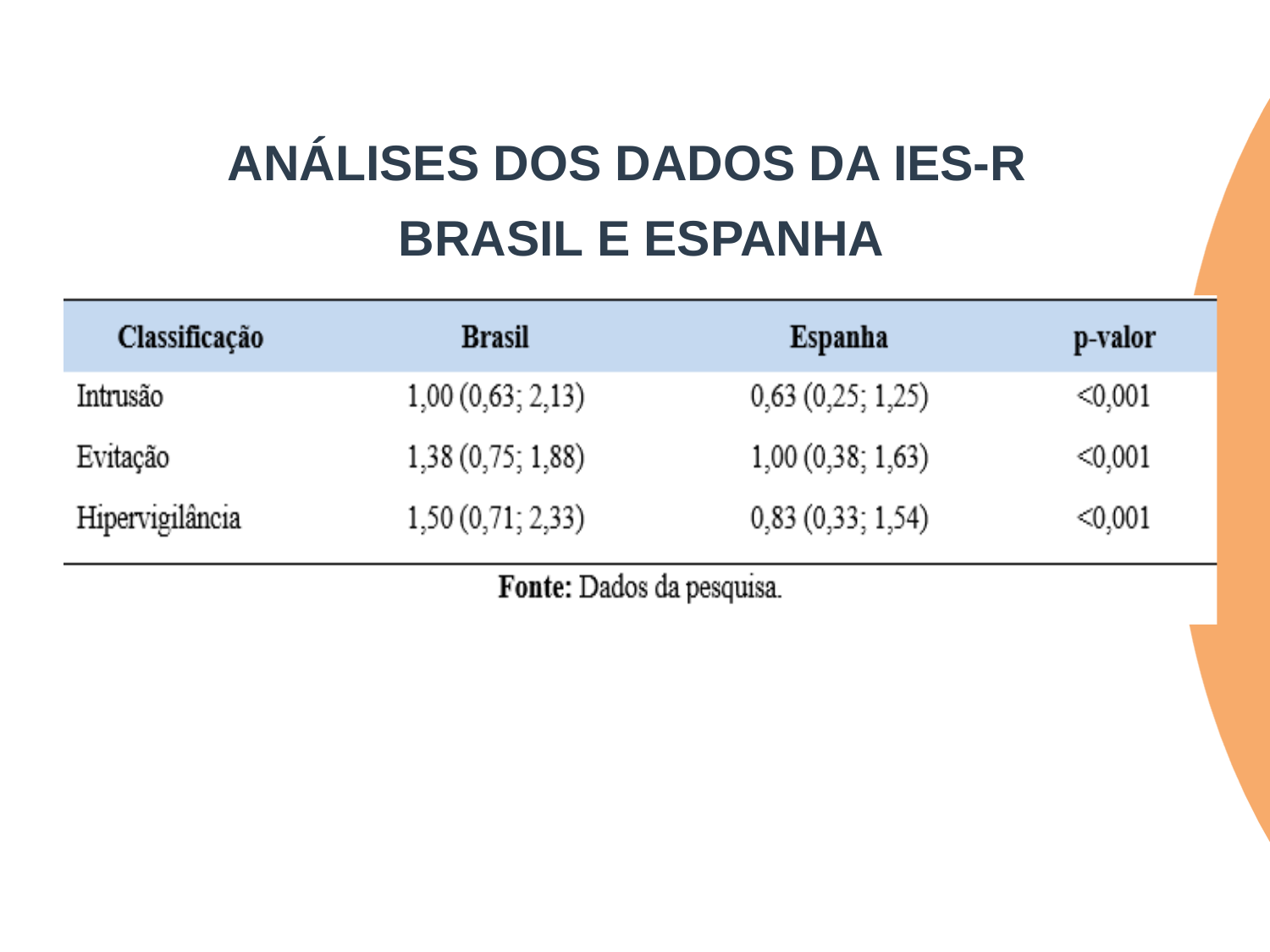

ANÁLISES DOS DADOS DA IES-R
BRASIL E ESPANHA